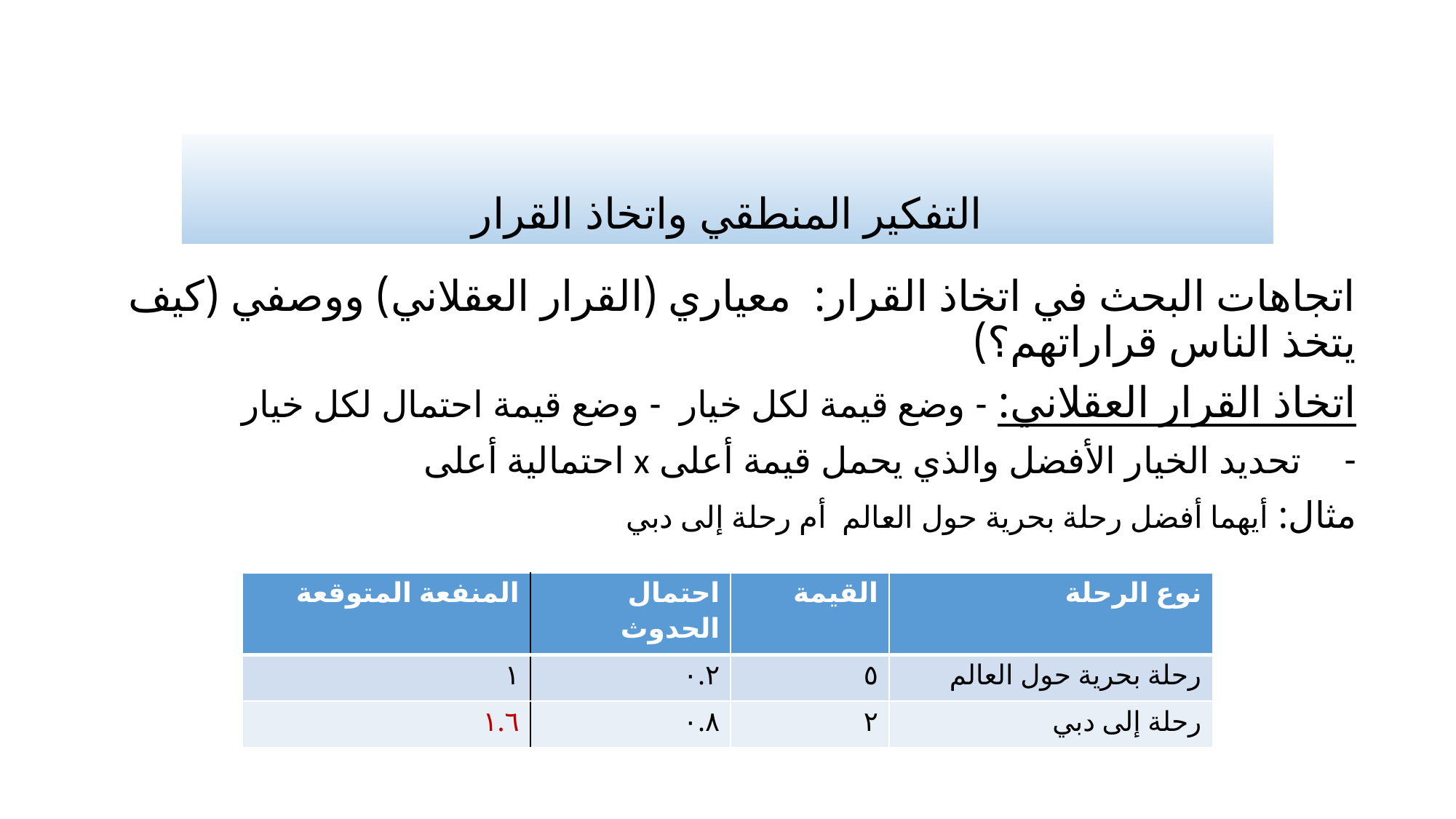

# التفكير المنطقي واتخاذ القرار
اتجاهات البحث في اتخاذ القرار:  معياري (القرار العقلاني) ووصفي (كيف يتخذ الناس قراراتهم؟)
اتخاذ القرار العقلاني: - وضع قيمة لكل خيار  - وضع قيمة احتمال لكل خيار
تحديد الخيار الأفضل والذي يحمل قيمة أعلى x احتمالية أعلى
مثال: أيهما أفضل رحلة بحرية حول العالم  أم رحلة إلى دبي

| المنفعة المتوقعة | احتمال الحدوث | القيمة | نوع الرحلة |
| --- | --- | --- | --- |
| ١ | ٠.٢ | ٥ | رحلة بحرية حول العالم |
| ١.٦ | ٠.٨ | ٢ | رحلة إلى دبي |